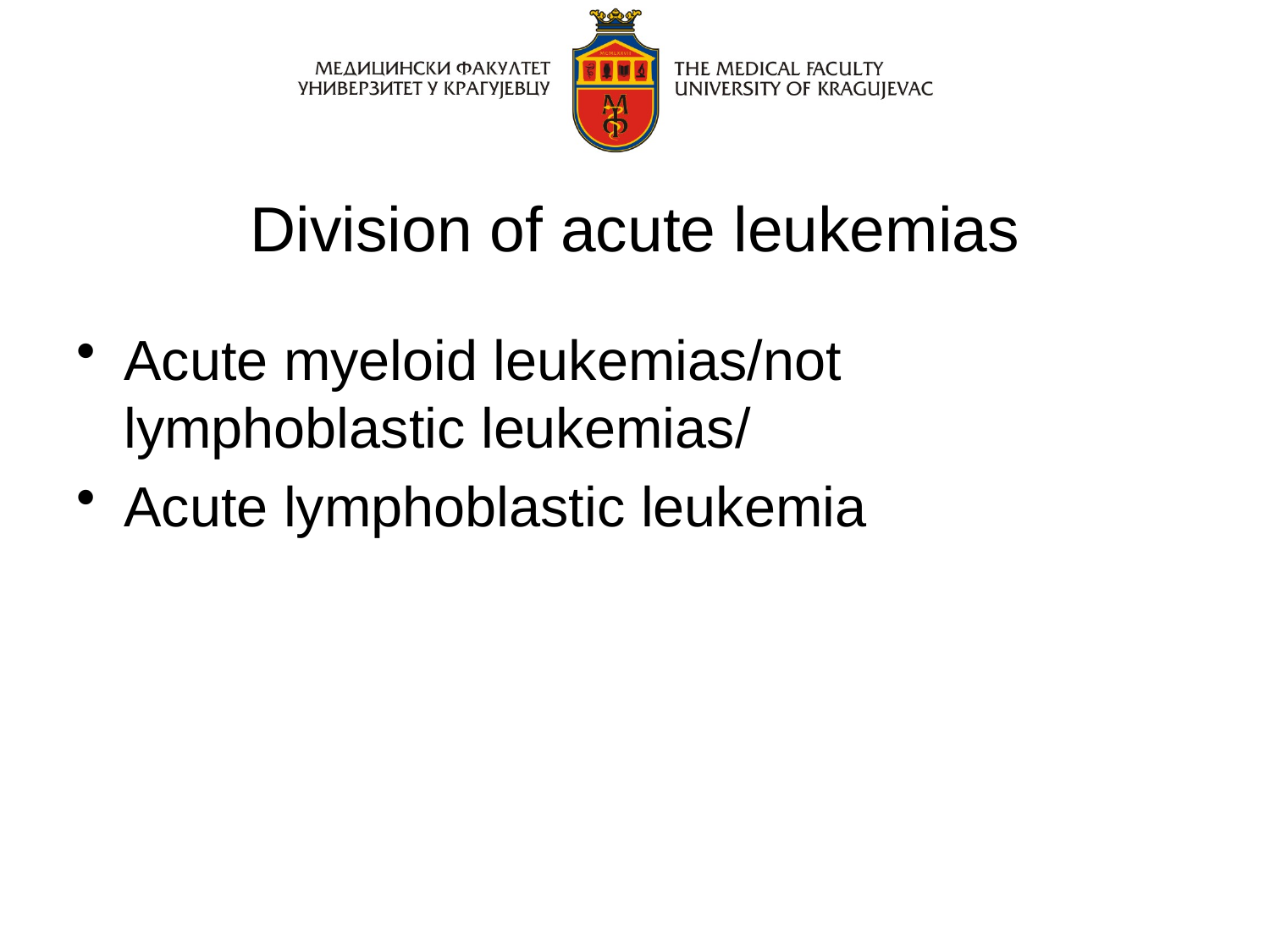

# Division of acute leukemias
Acute myeloid leukemias/not lymphoblastic leukemias/
Acute lymphoblastic leukemia